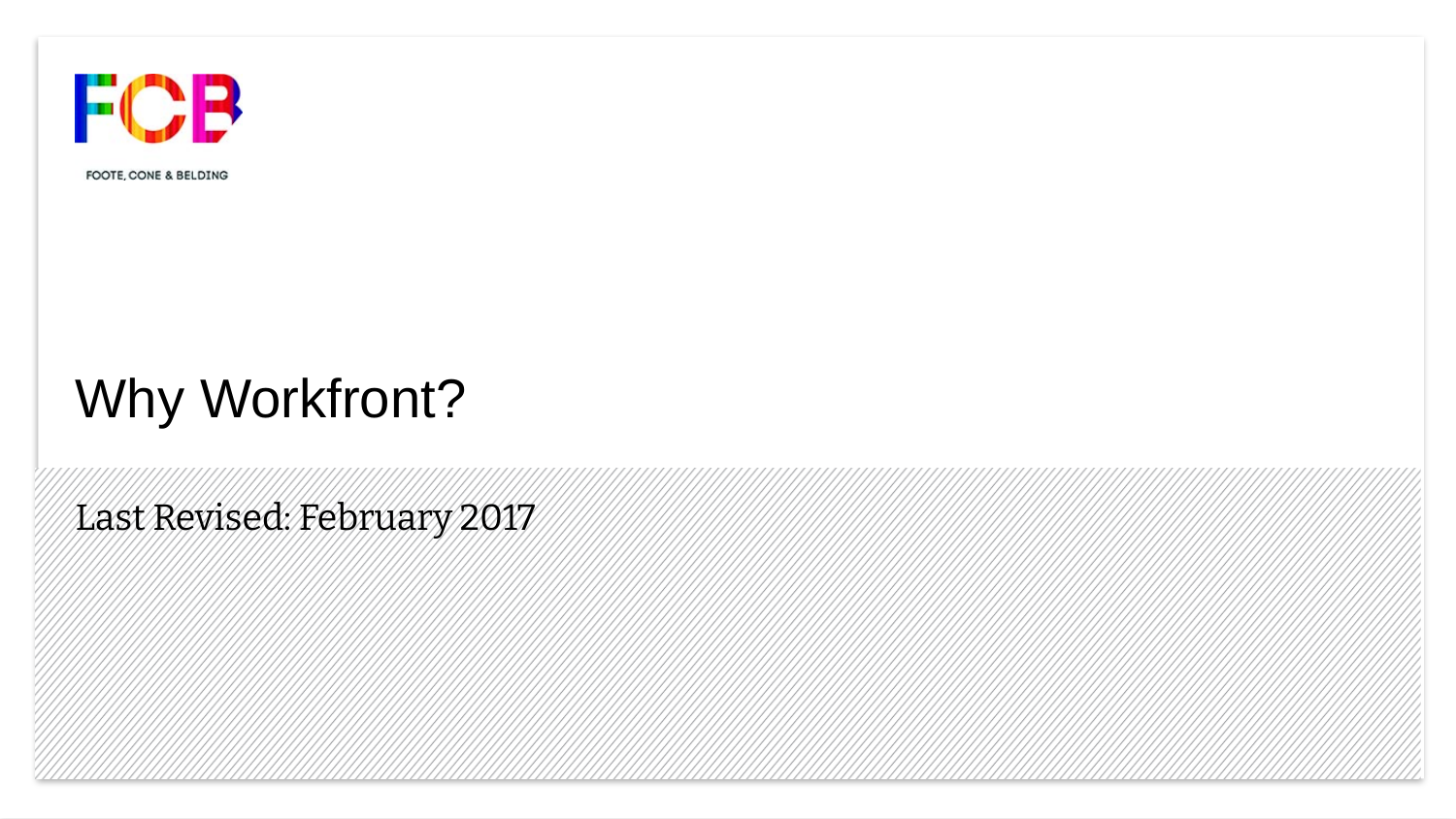

# Why Workfront?
Last Revised: February 2017